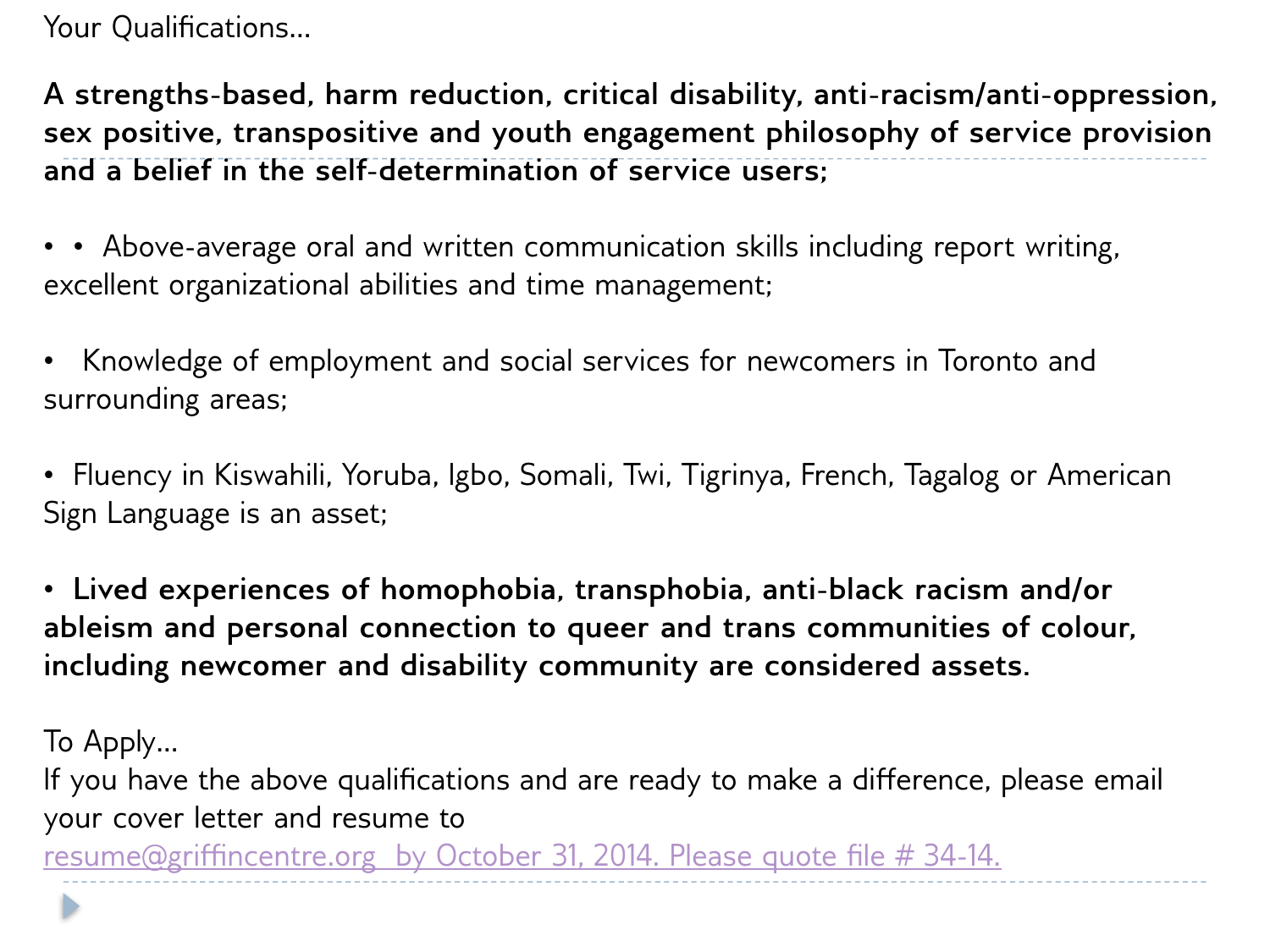

Your Qualifications...

A strengths-based, harm reduction, critical disability, anti-racism/anti-oppression, sex positive, transpositive and youth engagement philosophy of service provision and a belief in the self-determination of service users;

•  •  Above-average oral and written communication skills including report writing, excellent organizational abilities and time management;

•   Knowledge of employment and social services for newcomers in Toronto and surrounding areas;

•  Fluency in Kiswahili, Yoruba, Igbo, Somali, Twi, Tigrinya, French, Tagalog or American Sign Language is an asset;

•  Lived experiences of homophobia, transphobia, anti-black racism and/or ableism and personal connection to queer and trans communities of colour, including newcomer and disability community are considered assets.

To Apply…
If you have the above qualifications and are ready to make a difference, please email your cover letter and resume to resume@griffincentre.org  by October 31, 2014. Please quote file # 34-14.